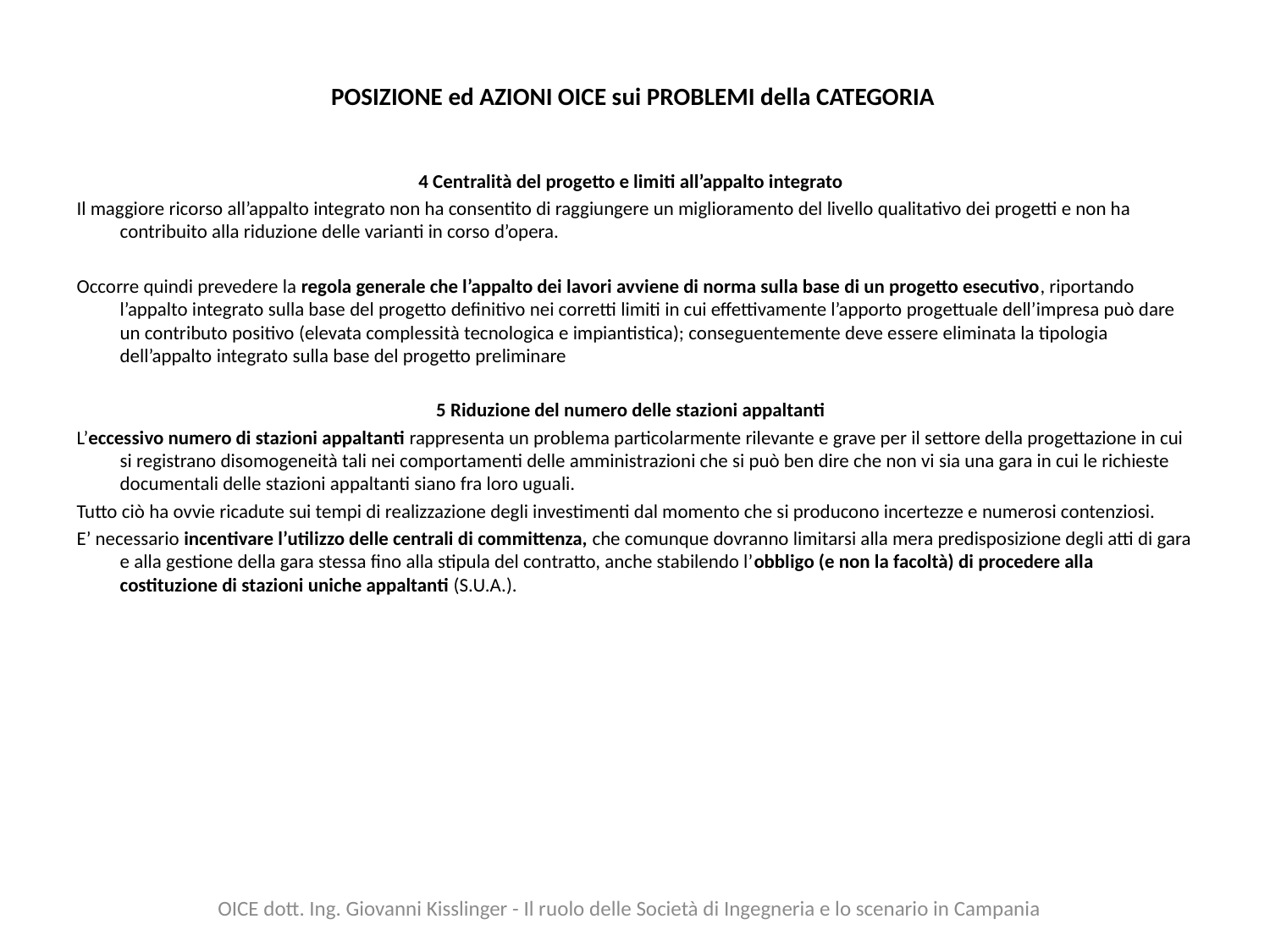

POSIZIONE ed AZIONI OICE sui PROBLEMI della CATEGORIA

4 Centralità del progetto e limiti all’appalto integrato
 Il maggiore ricorso all’appalto integrato non ha consentito di raggiungere un miglioramento del livello qualitativo dei progetti e non ha  contribuito alla riduzione delle varianti in corso d’opera.

 Occorre quindi prevedere la regola generale che l’appalto dei lavori avviene di norma sulla base di un progetto esecutivo, riportando l’appalto integrato sulla base del progetto definitivo nei corretti limiti in cui effettivamente l’apporto progettuale dell’impresa può dare un contributo positivo (elevata complessità tecnologica e impiantistica); conseguentemente deve essere eliminata la tipologia dell’appalto integrato sulla base del progetto preliminare

5 Riduzione del numero delle stazioni appaltanti
 L’eccessivo numero di stazioni appaltanti rappresenta un problema particolarmente rilevante e grave per il settore della progettazione in cui si registrano disomogeneità tali nei comportamenti delle amministrazioni che si può ben dire che non vi sia una gara in cui le richieste documentali delle stazioni appaltanti siano fra loro uguali.
 Tutto ciò ha ovvie ricadute sui tempi di realizzazione degli investimenti dal momento che si producono incertezze e numerosi contenziosi.
 E’ necessario incentivare l’utilizzo delle centrali di committenza, che comunque dovranno limitarsi alla mera predisposizione degli atti di gara e alla gestione della gara stessa fino alla stipula del contratto, anche stabilendo l’obbligo (e non la facoltà) di procedere alla costituzione di stazioni uniche appaltanti (S.U.A.).

OICE dott. Ing. Giovanni Kisslinger - Il ruolo delle Società di Ingegneria e lo scenario in Campania